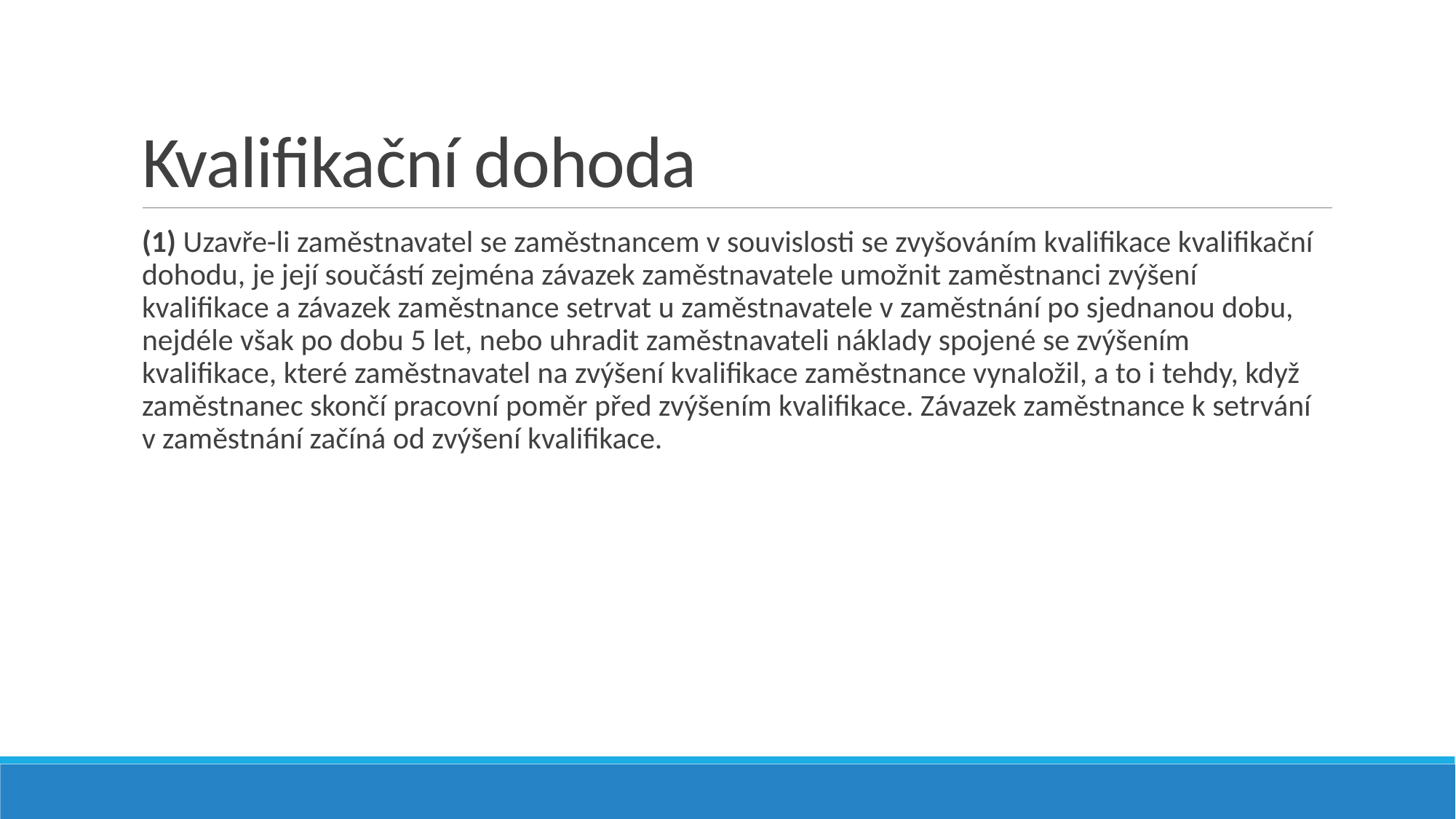

# Kvalifikační dohoda
(1) Uzavře-li zaměstnavatel se zaměstnancem v souvislosti se zvyšováním kvalifikace kvalifikační dohodu, je její součástí zejména závazek zaměstnavatele umožnit zaměstnanci zvýšení kvalifikace a závazek zaměstnance setrvat u zaměstnavatele v zaměstnání po sjednanou dobu, nejdéle však po dobu 5 let, nebo uhradit zaměstnavateli náklady spojené se zvýšením kvalifikace, které zaměstnavatel na zvýšení kvalifikace zaměstnance vynaložil, a to i tehdy, když zaměstnanec skončí pracovní poměr před zvýšením kvalifikace. Závazek zaměstnance k setrvání v zaměstnání začíná od zvýšení kvalifikace.